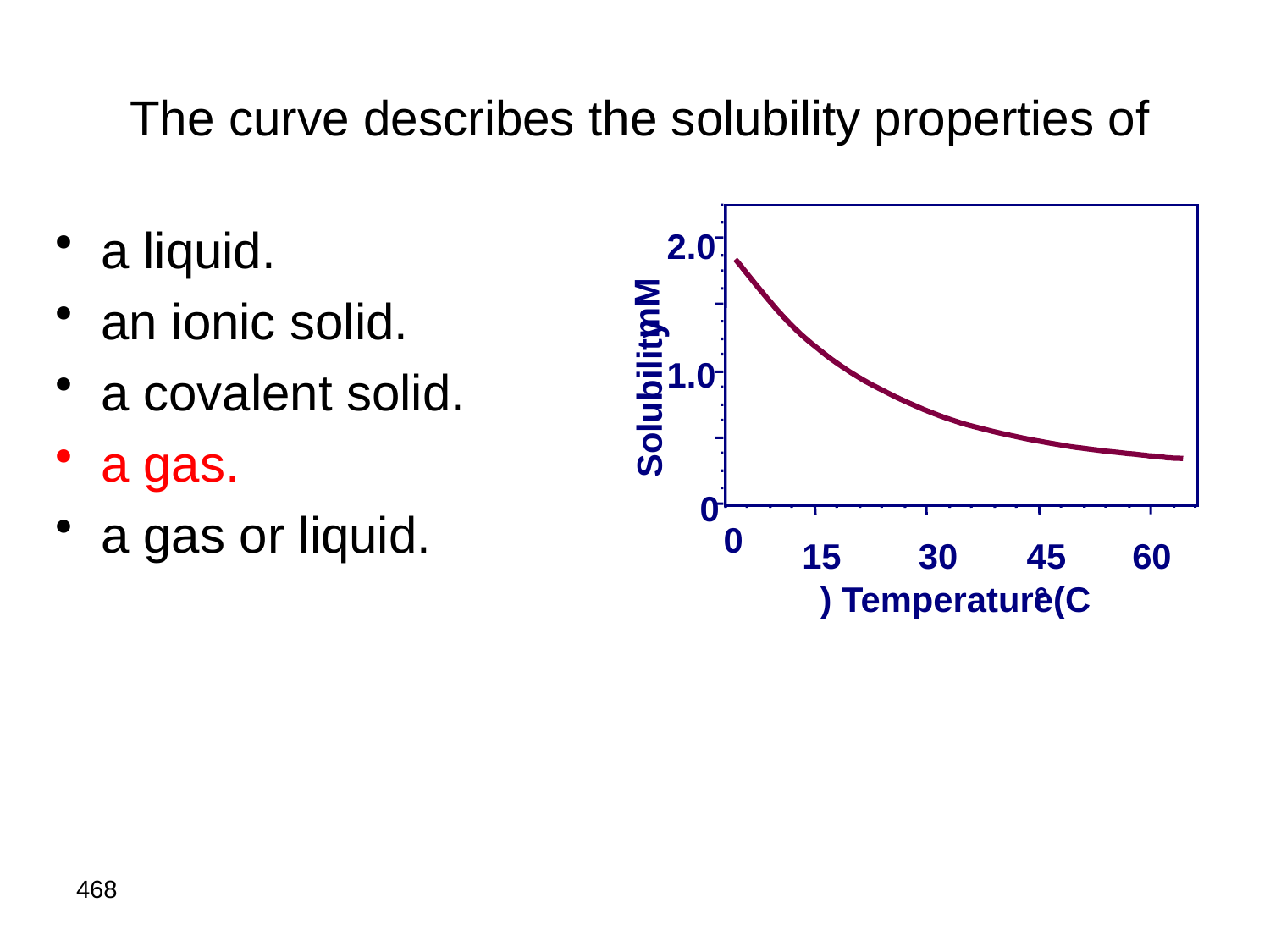

# The curve describes the solubility properties of

2.0

mM

1.0

Solubility

0

0
15
30
45
60
Temperature (
°
C)
a liquid.
an ionic solid.
a covalent solid.
a gas.
a gas or liquid.
468